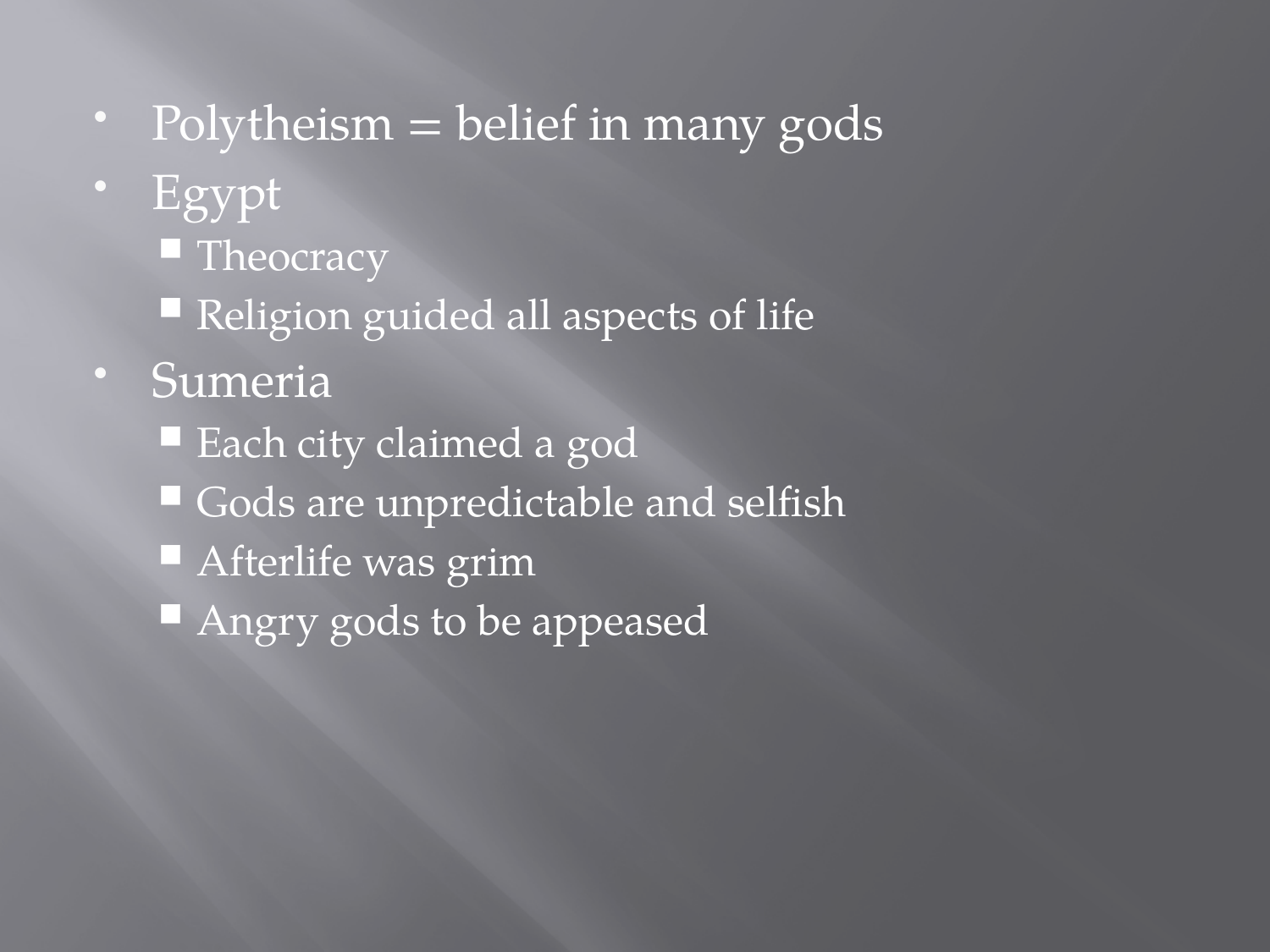

#
Polytheism = belief in many gods
Egypt
Theocracy
Religion guided all aspects of life
Sumeria
Each city claimed a god
Gods are unpredictable and selfish
Afterlife was grim
Angry gods to be appeased